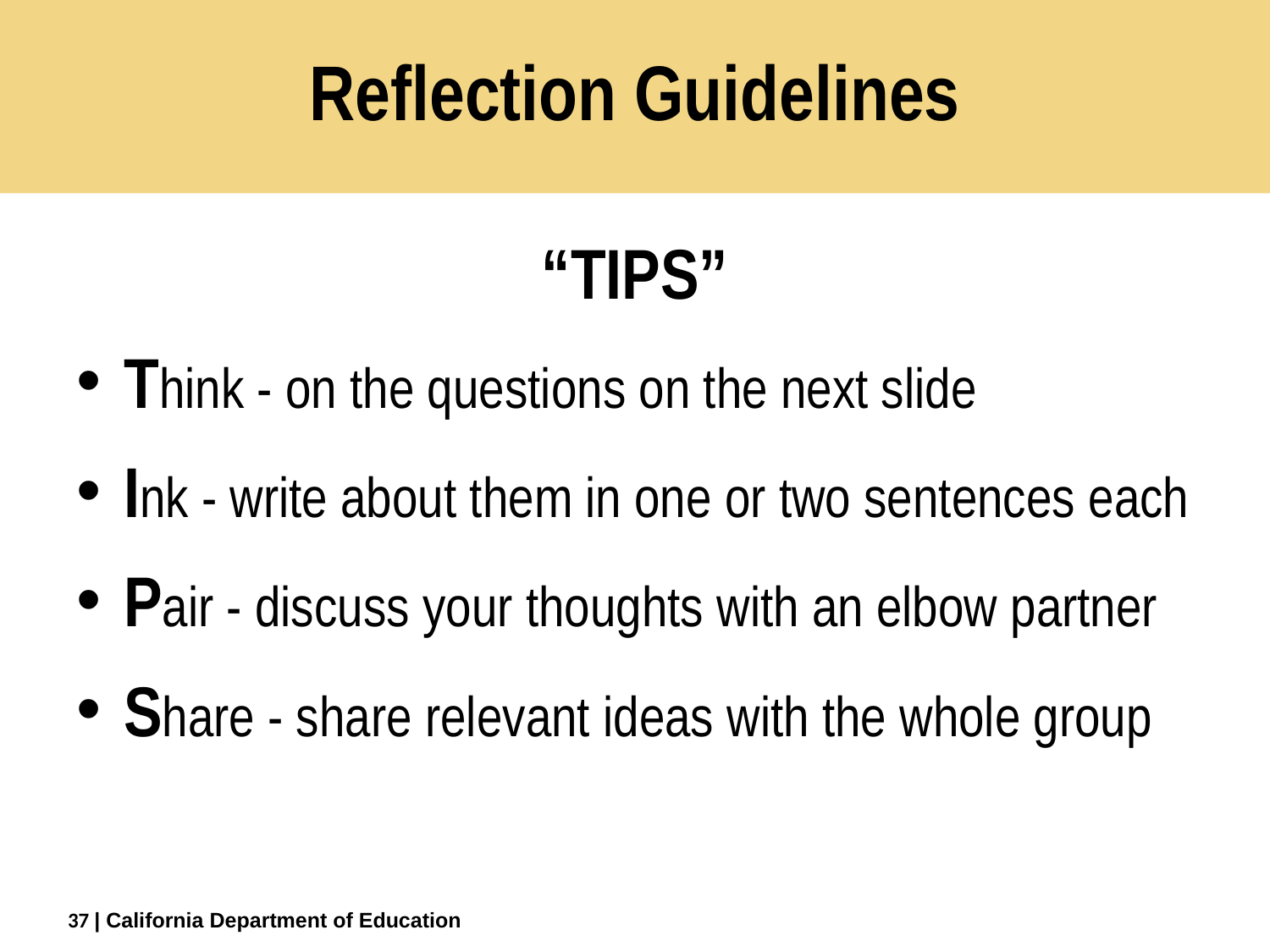

# Reflection Guidelines
“TIPS”
Think - on the questions on the next slide
Ink - write about them in one or two sentences each
Pair - discuss your thoughts with an elbow partner
Share - share relevant ideas with the whole group
37
| California Department of Education